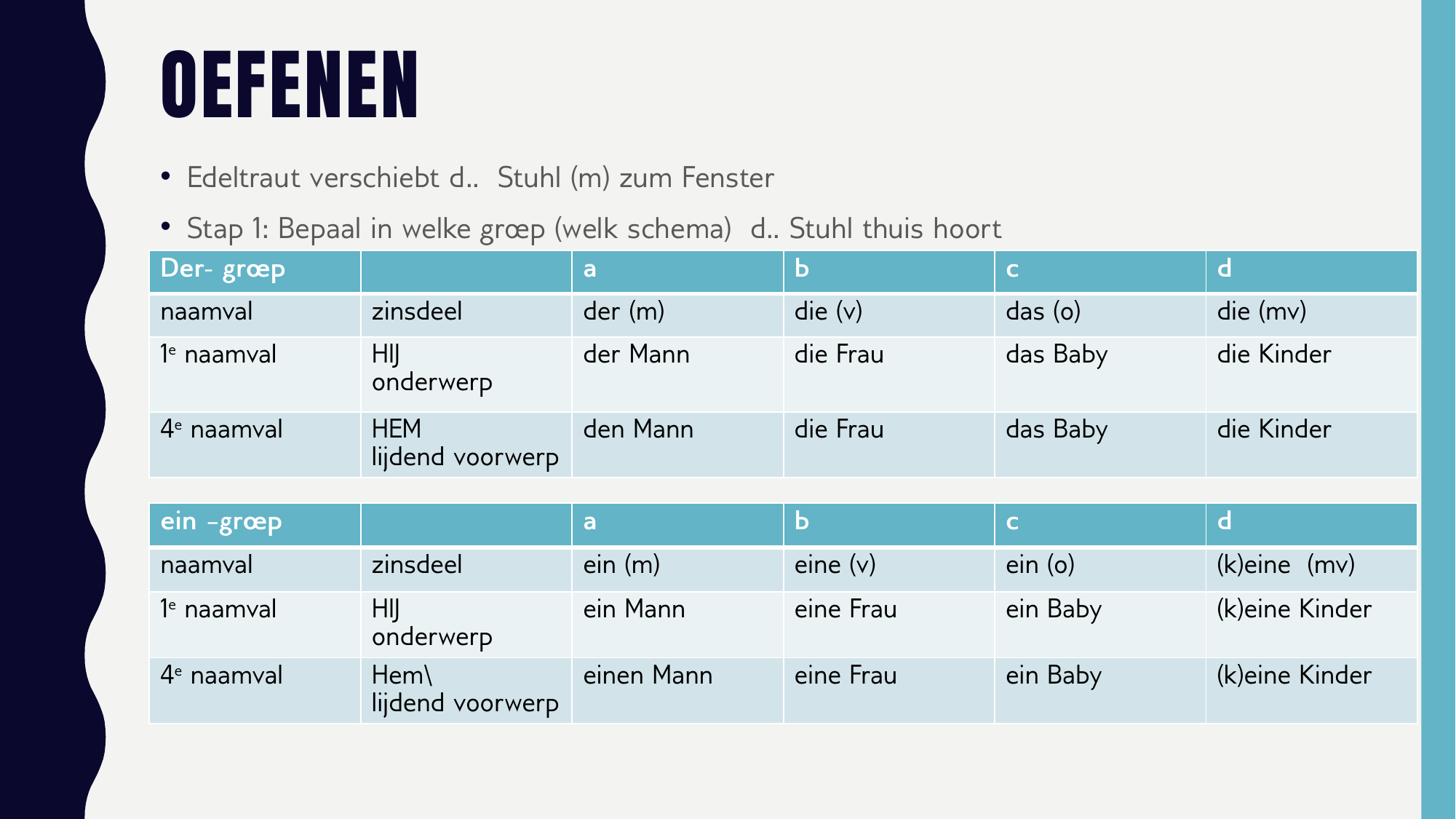

# oefenen
Edeltraut verschiebt d..  Stuhl (m) zum Fenster
Stap 1: Bepaal in welke groep (welk schema)  d.. Stuhl thuis hoort

| Der- groep |  | a | b | c | d |
| --- | --- | --- | --- | --- | --- |
| naamval | zinsdeel | der (m) | die (v) | das (o) | die (mv) |
| 1e naamval | HIJ onderwerp | der Mann | die Frau | das Baby | die Kinder |
| 4e naamval | HEM lijdend voorwerp | den Mann | die Frau | das Baby | die Kinder |
| ein –groep |  | a | b | c | d |
| --- | --- | --- | --- | --- | --- |
| naamval | zinsdeel | ein (m) | eine (v) | ein (o) | (k)eine (mv) |
| 1e naamval | HIJ onderwerp | ein Mann | eine Frau | ein Baby | (k)eine Kinder |
| 4e naamval | Hem\ lijdend voorwerp | einen Mann | eine Frau | ein Baby | (k)eine Kinder |